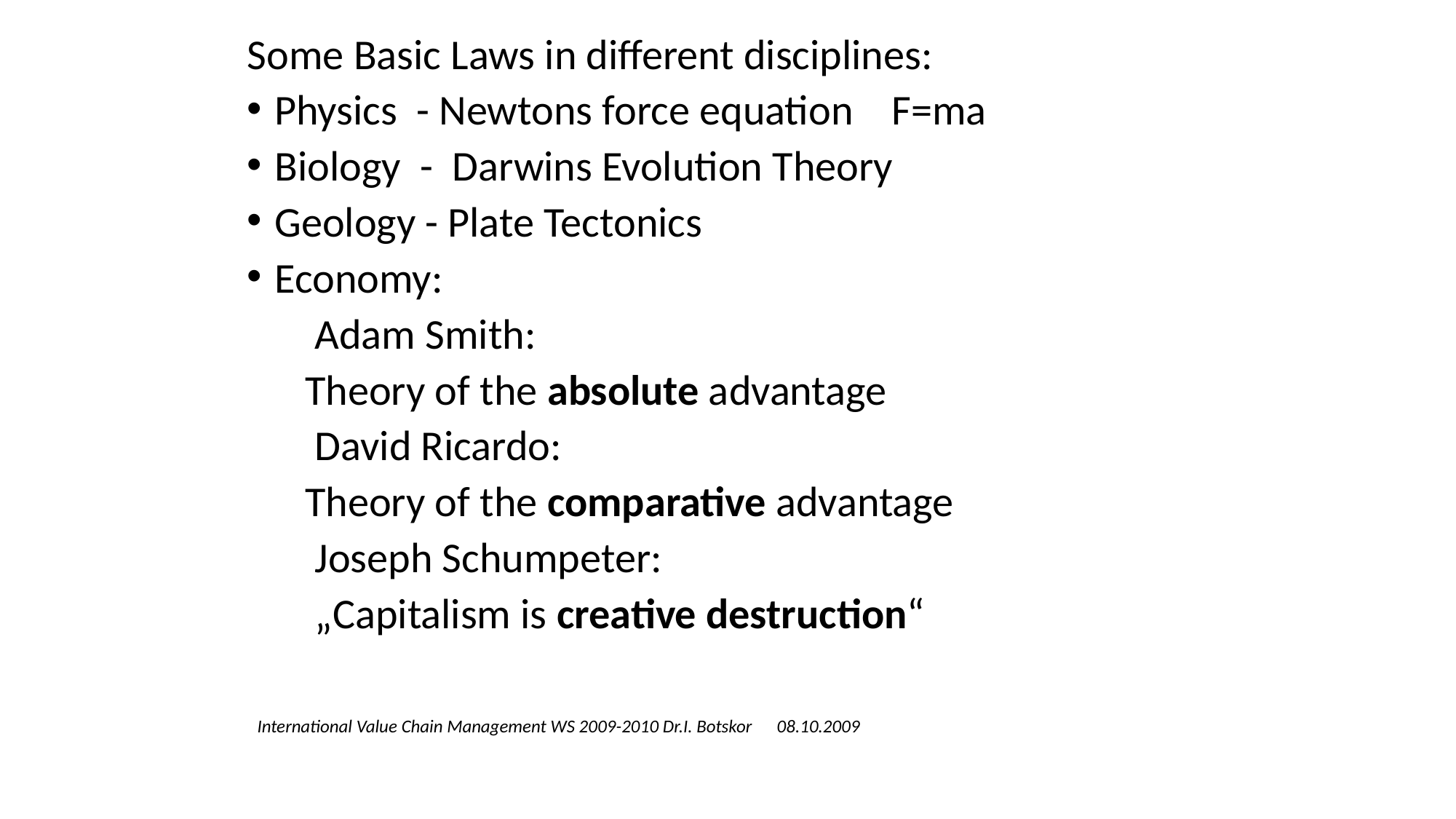

Some Basic Laws in different disciplines:
Physics  - Newtons force equation    F=ma
Biology  -  Darwins Evolution Theory
Geology - Plate Tectonics
Economy:
       Adam Smith:
      Theory of the absolute advantage
       David Ricardo:
      Theory of the comparative advantage
       Joseph Schumpeter:
       „Capitalism is creative destruction“

# International Value Chain Management WS 2009-2010 Dr.I. Botskor      08.10.2009